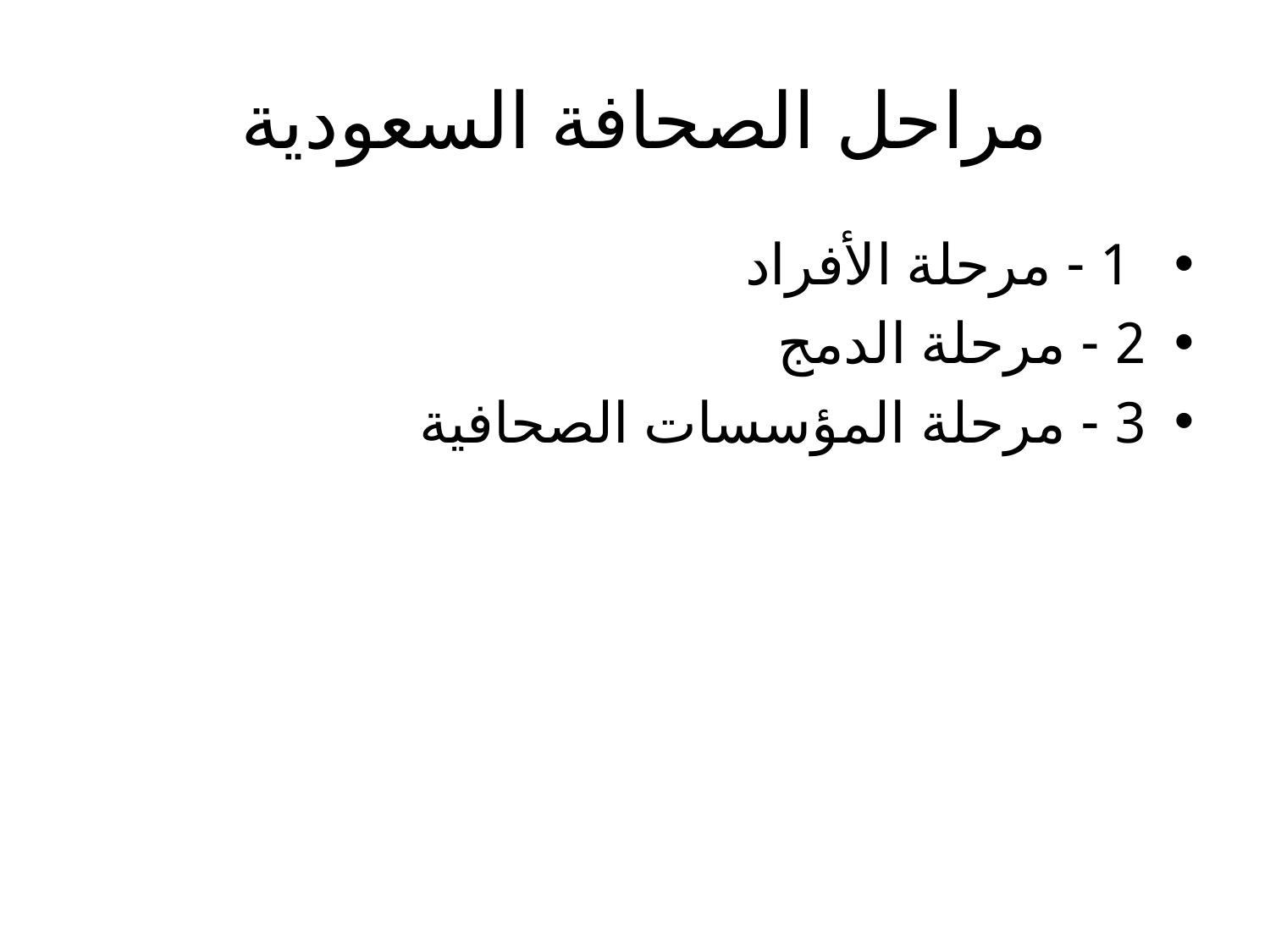

# مراحل الصحافة السعودية
 1 - مرحلة الأفراد
2 - مرحلة الدمج
3 - مرحلة المؤسسات الصحافية